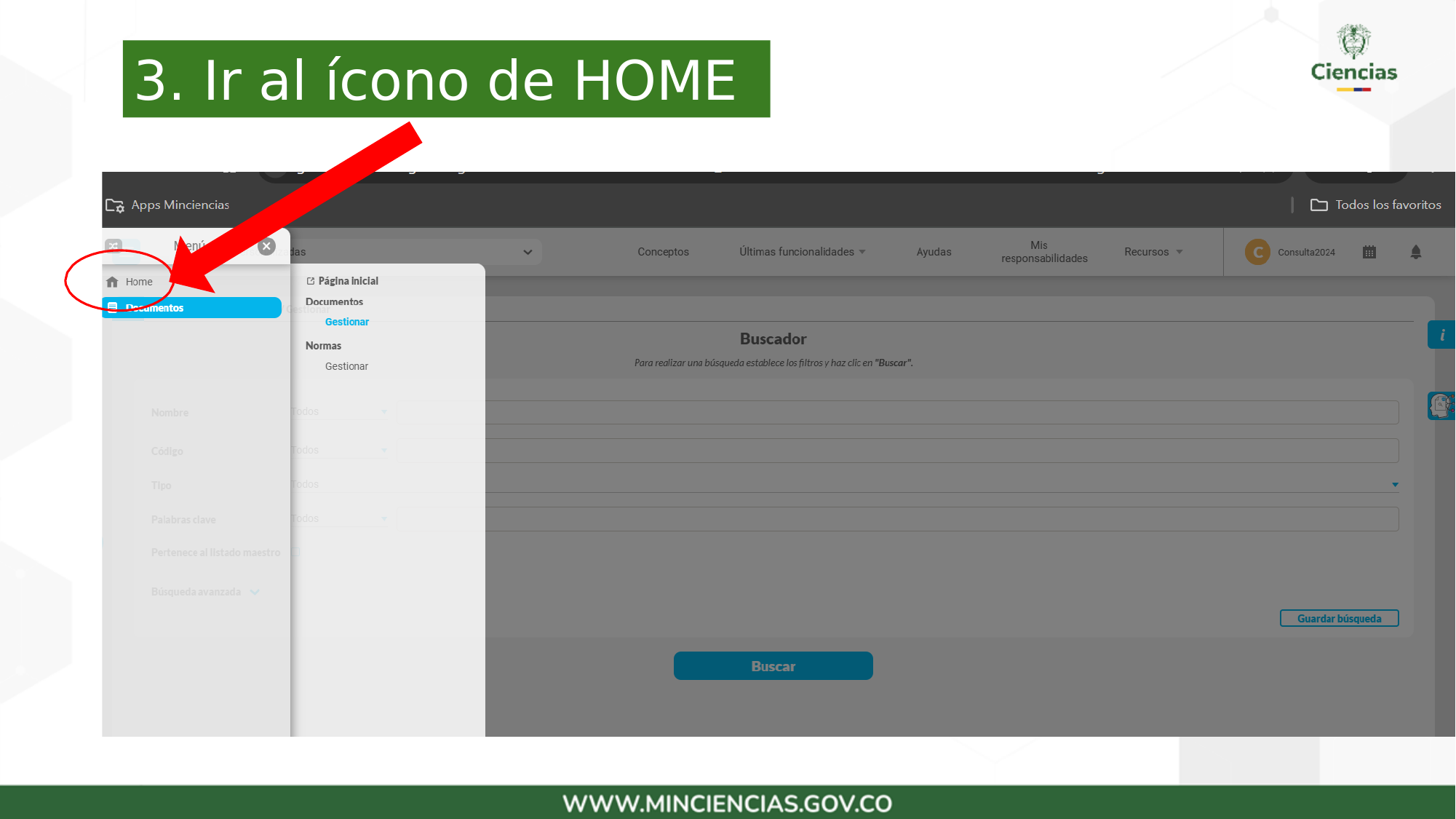

# 3. Ir al ícono de HOME